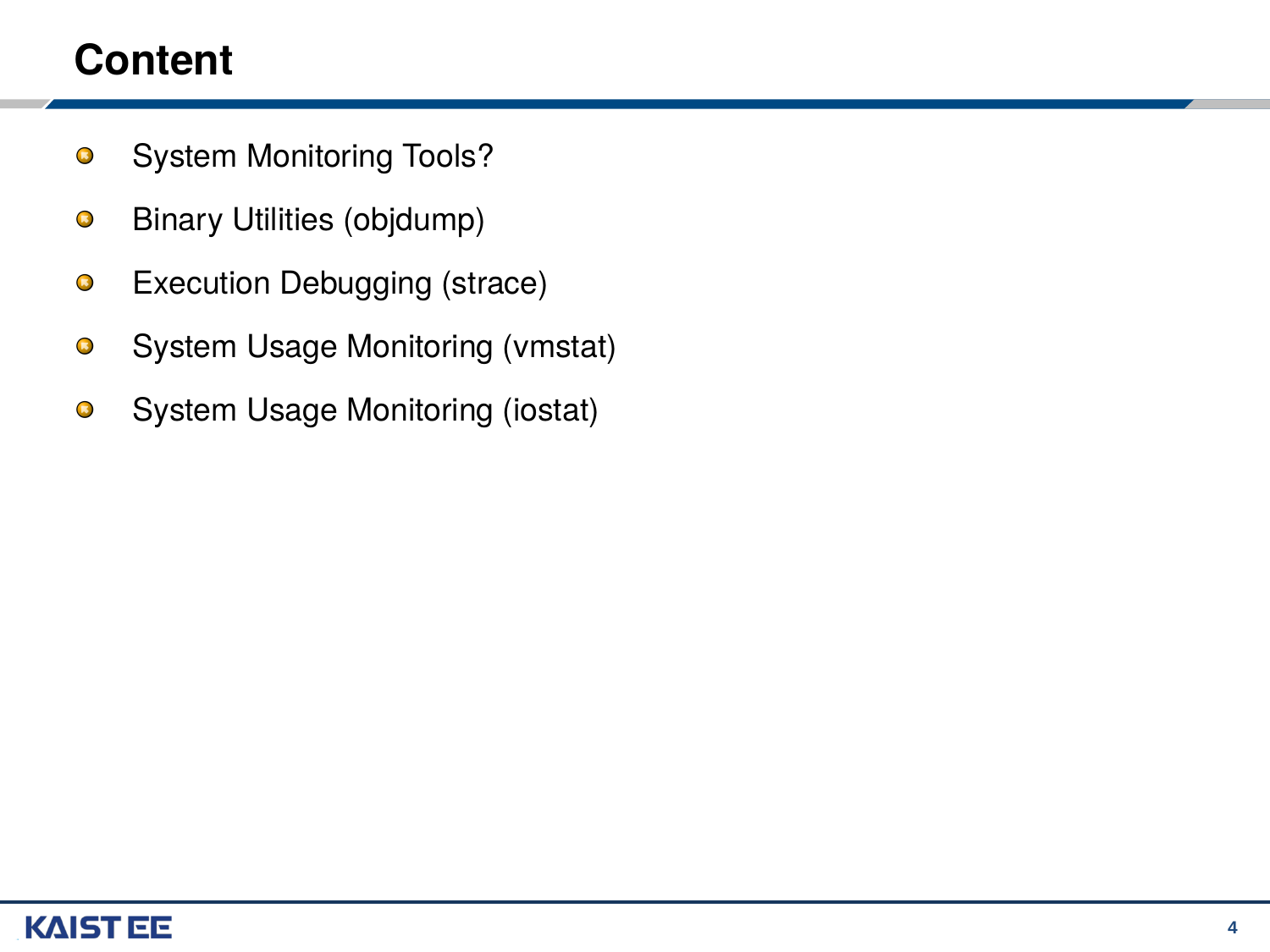

# Content
System Monitoring Tools?
Binary Utilities (objdump)
Execution Debugging (strace)
System Usage Monitoring (vmstat)
System Usage Monitoring (iostat)